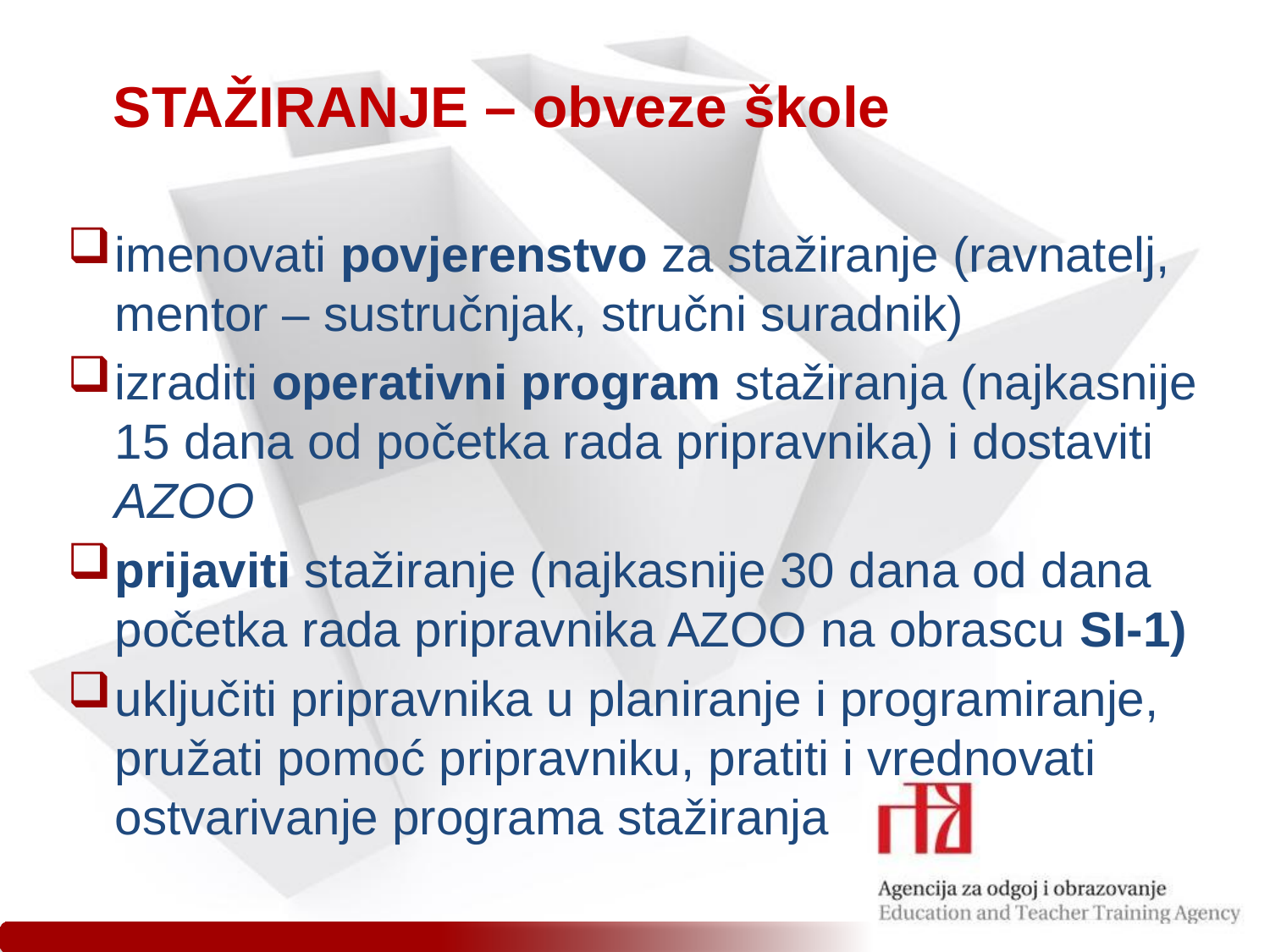

# STAŽIRANJE – obveze škole
imenovati povjerenstvo za stažiranje (ravnatelj, mentor – sustručnjak, stručni suradnik)
izraditi operativni program stažiranja (najkasnije 15 dana od početka rada pripravnika) i dostaviti AZOO
prijaviti stažiranje (najkasnije 30 dana od dana početka rada pripravnika AZOO na obrascu SI-1)
uključiti pripravnika u planiranje i programiranje, pružati pomoć pripravniku, pratiti i vrednovati ostvarivanje programa stažiranja